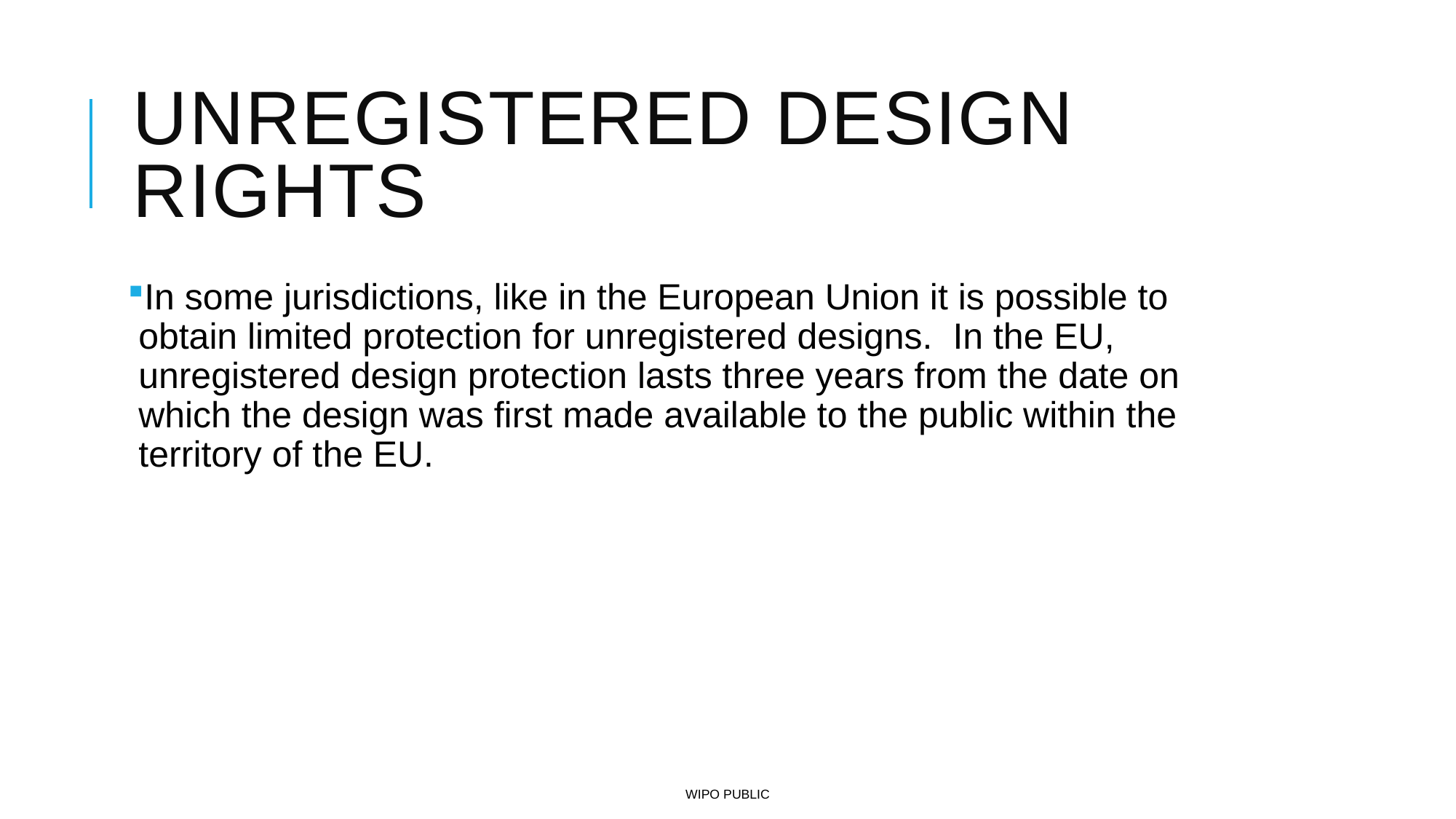

# Unregistered design rights
In some jurisdictions, like in the European Union it is possible to obtain limited protection for unregistered designs.  In the EU, unregistered design protection lasts three years from the date on which the design was first made available to the public within the territory of the EU.